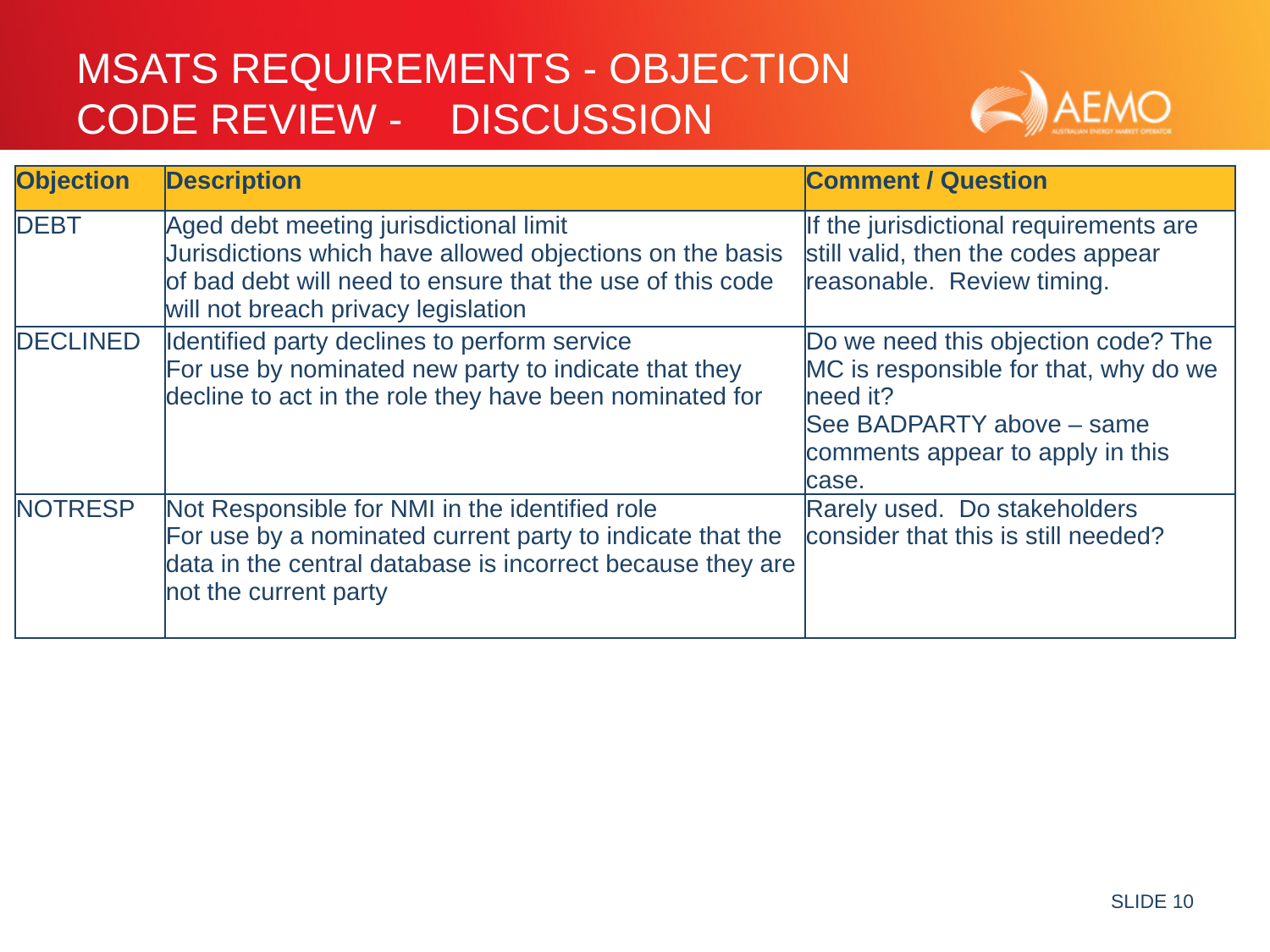

# MSATS Requirements - Objection Code Review -    Discussion
| Objection | Description | Comment / Question |
| --- | --- | --- |
| DEBT | Aged debt meeting jurisdictional limit Jurisdictions which have allowed objections on the basis of bad debt will need to ensure that the use of this code will not breach privacy legislation | If the jurisdictional requirements are still valid, then the codes appear reasonable. Review timing. |
| DECLINED | Identified party declines to perform service For use by nominated new party to indicate that they decline to act in the role they have been nominated for | Do we need this objection code? The MC is responsible for that, why do we need it? See BADPARTY above – same comments appear to apply in this case. |
| NOTRESP | Not Responsible for NMI in the identified role For use by a nominated current party to indicate that the data in the central database is incorrect because they are not the current party | Rarely used. Do stakeholders consider that this is still needed? |